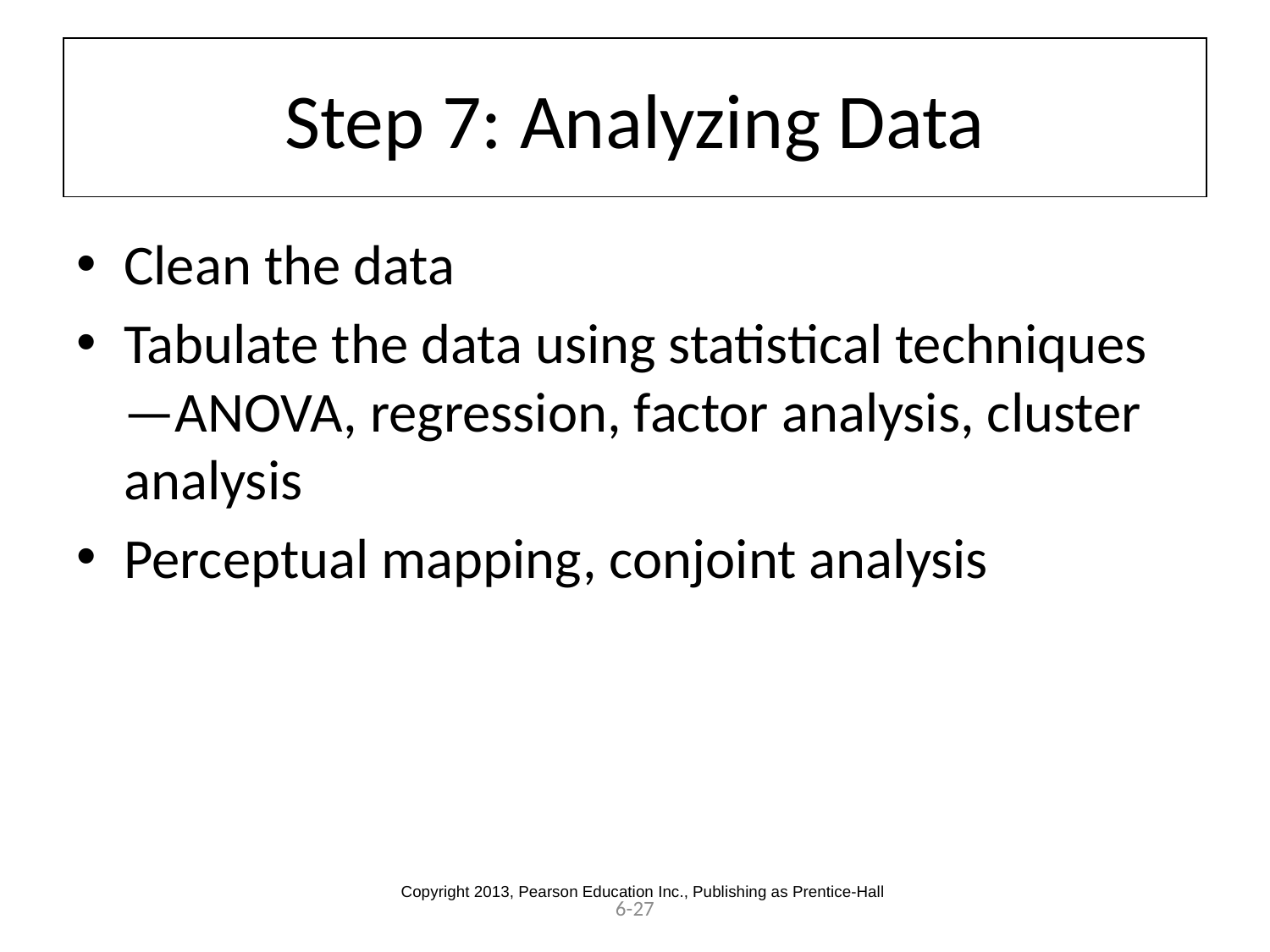

# Step 7: Analyzing Data
Clean the data
Tabulate the data using statistical techniques—ANOVA, regression, factor analysis, cluster analysis
Perceptual mapping, conjoint analysis

Copyright 2013, Pearson Education Inc., Publishing as Prentice-Hall

6-27